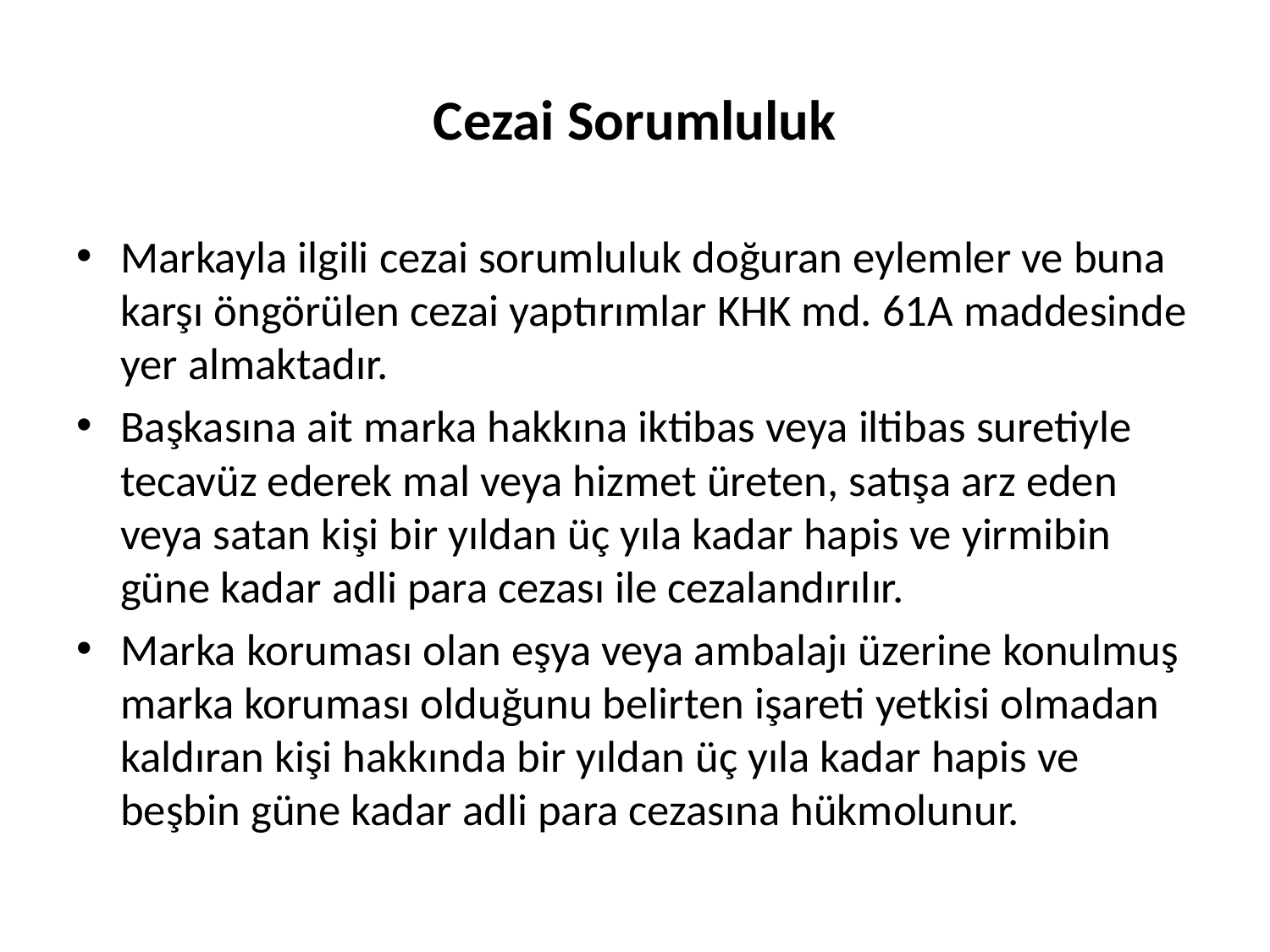

# Cezai Sorumluluk
Markayla ilgili cezai sorumluluk doğuran eylemler ve buna karşı öngörülen cezai yaptırımlar KHK md. 61A maddesinde yer almaktadır.
Başkasına ait marka hakkına iktibas veya iltibas suretiyle tecavüz ederek mal veya hizmet üreten, satışa arz eden veya satan kişi bir yıldan üç yıla kadar hapis ve yirmibin güne kadar adli para cezası ile cezalandırılır.
Marka koruması olan eşya veya ambalajı üzerine konulmuş marka koruması olduğunu belirten işareti yetkisi olmadan kaldıran kişi hakkında bir yıldan üç yıla kadar hapis ve beşbin güne kadar adli para cezasına hükmolunur.